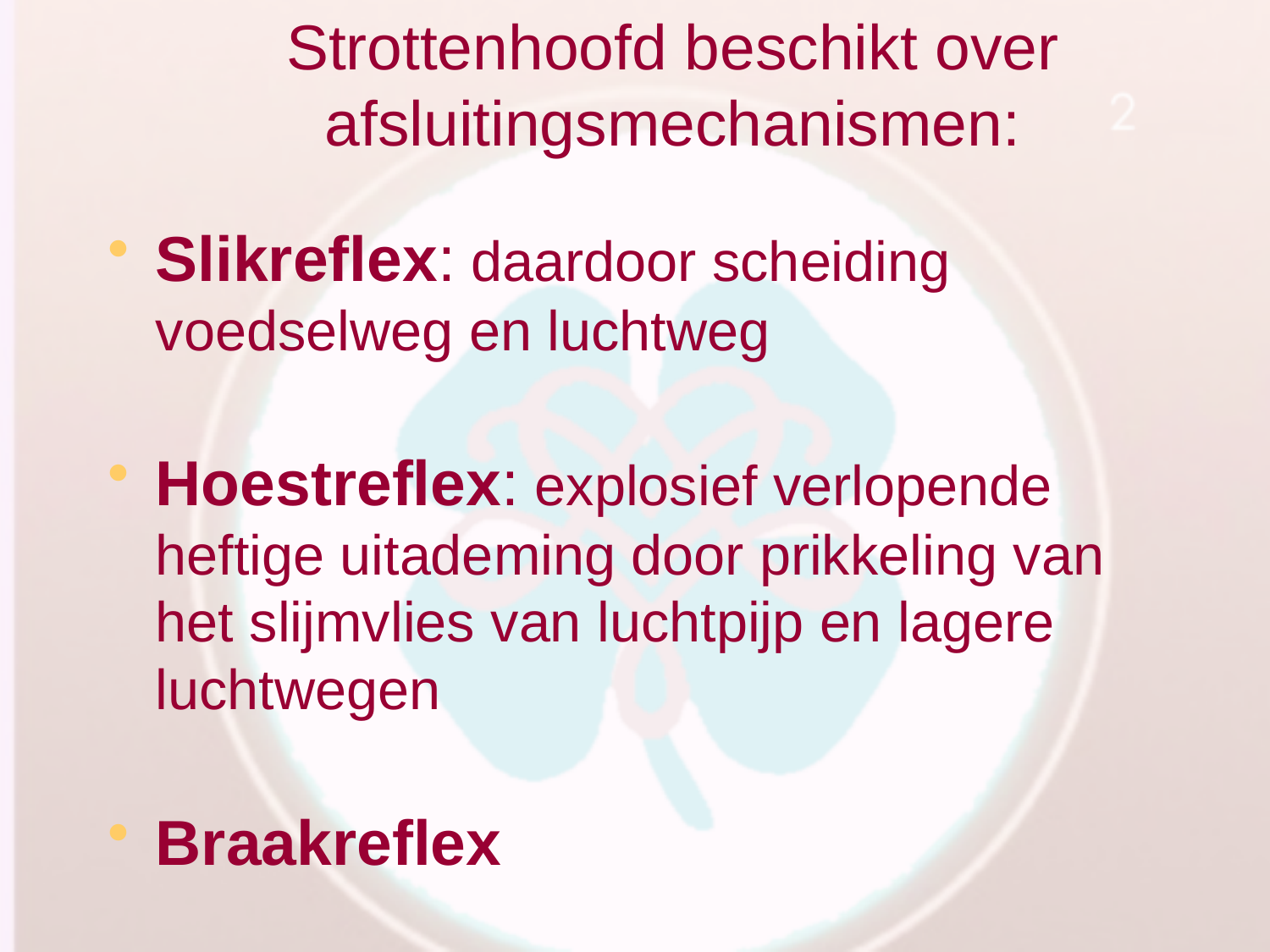

# Strottenhoofd beschikt over afsluitingsmechanismen:
Slikreflex: daardoor scheiding voedselweg en luchtweg
Hoestreflex: explosief verlopende heftige uitademing door prikkeling van het slijmvlies van luchtpijp en lagere luchtwegen
Braakreflex